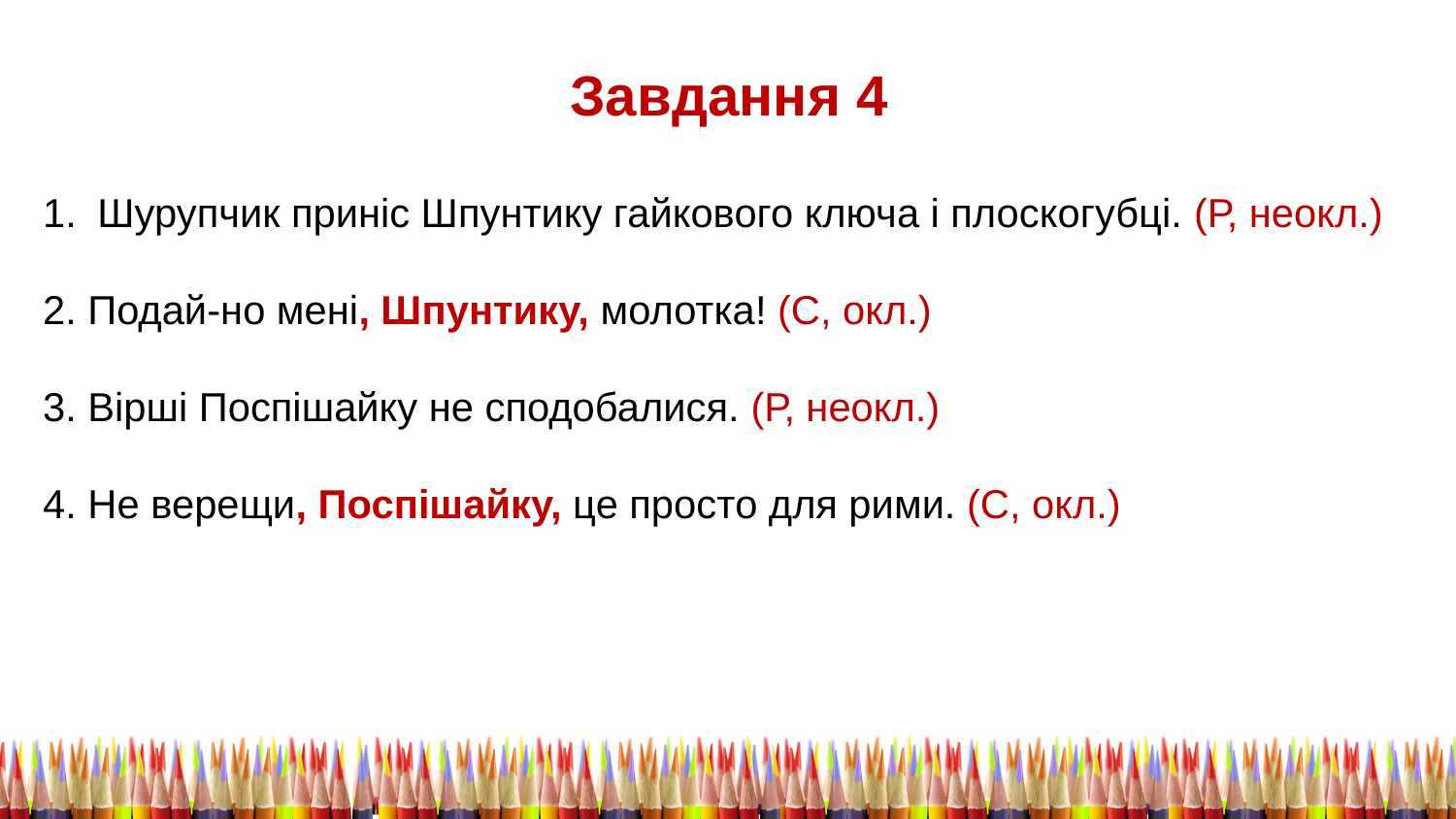

Завдання 4
Шурупчик приніс Шпунтику гайкового ключа і плоскогубці. (Р, неокл.)

2. Подай-но мені, Шпунтику, молотка! (С, окл.)

3. Вірші Поспішайку не сподобалися. (Р, неокл.)

4. Не верещи, Поспішайку, це просто для рими. (С, окл.)